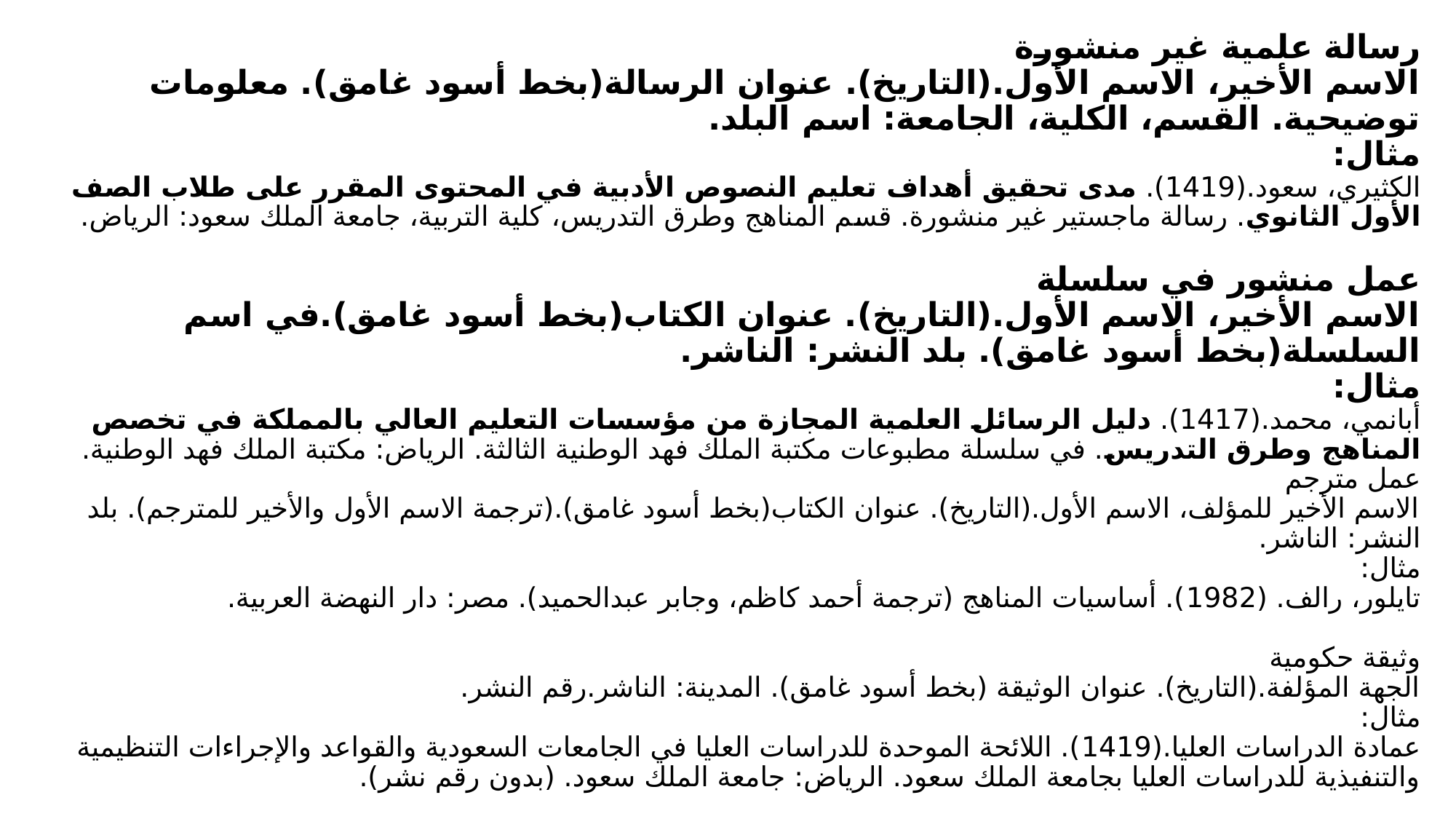

# رسالة علمية غير منشورة الاسم الأخير، الاسم الأول.(التاريخ). عنوان الرسالة(بخط أسود غامق). معلومات توضيحية. القسم، الكلية، الجامعة: اسم البلد. مثال: الكثيري، سعود.(1419). مدى تحقيق أهداف تعليم النصوص الأدبية في المحتوى المقرر على طلاب الصف الأول الثانوي. رسالة ماجستير غير منشورة. قسم المناهج وطرق التدريس، كلية التربية، جامعة الملك سعود: الرياض.   عمل منشور في سلسلة الاسم الأخير، الاسم الأول.(التاريخ). عنوان الكتاب(بخط أسود غامق).في اسم السلسلة(بخط أسود غامق). بلد النشر: الناشر. مثال: أبانمي، محمد.(1417). دليل الرسائل العلمية المجازة من مؤسسات التعليم العالي بالمملكة في تخصص المناهج وطرق التدريس. في سلسلة مطبوعات مكتبة الملك فهد الوطنية الثالثة. الرياض: مكتبة الملك فهد الوطنية. عمل مترجم الاسم الأخير للمؤلف، الاسم الأول.(التاريخ). عنوان الكتاب(بخط أسود غامق).(ترجمة الاسم الأول والأخير للمترجم). بلد النشر: الناشر. مثال: تايلور، رالف. (1982). أساسيات المناهج (ترجمة أحمد كاظم، وجابر عبدالحميد). مصر: دار النهضة العربية.   وثيقة حكومية الجهة المؤلفة.(التاريخ). عنوان الوثيقة (بخط أسود غامق). المدينة: الناشر.رقم النشر. مثال: عمادة الدراسات العليا.(1419). اللائحة الموحدة للدراسات العليا في الجامعات السعودية والقواعد والإجراءات التنظيمية والتنفيذية للدراسات العليا بجامعة الملك سعود. الرياض: جامعة الملك سعود. (بدون رقم نشر).